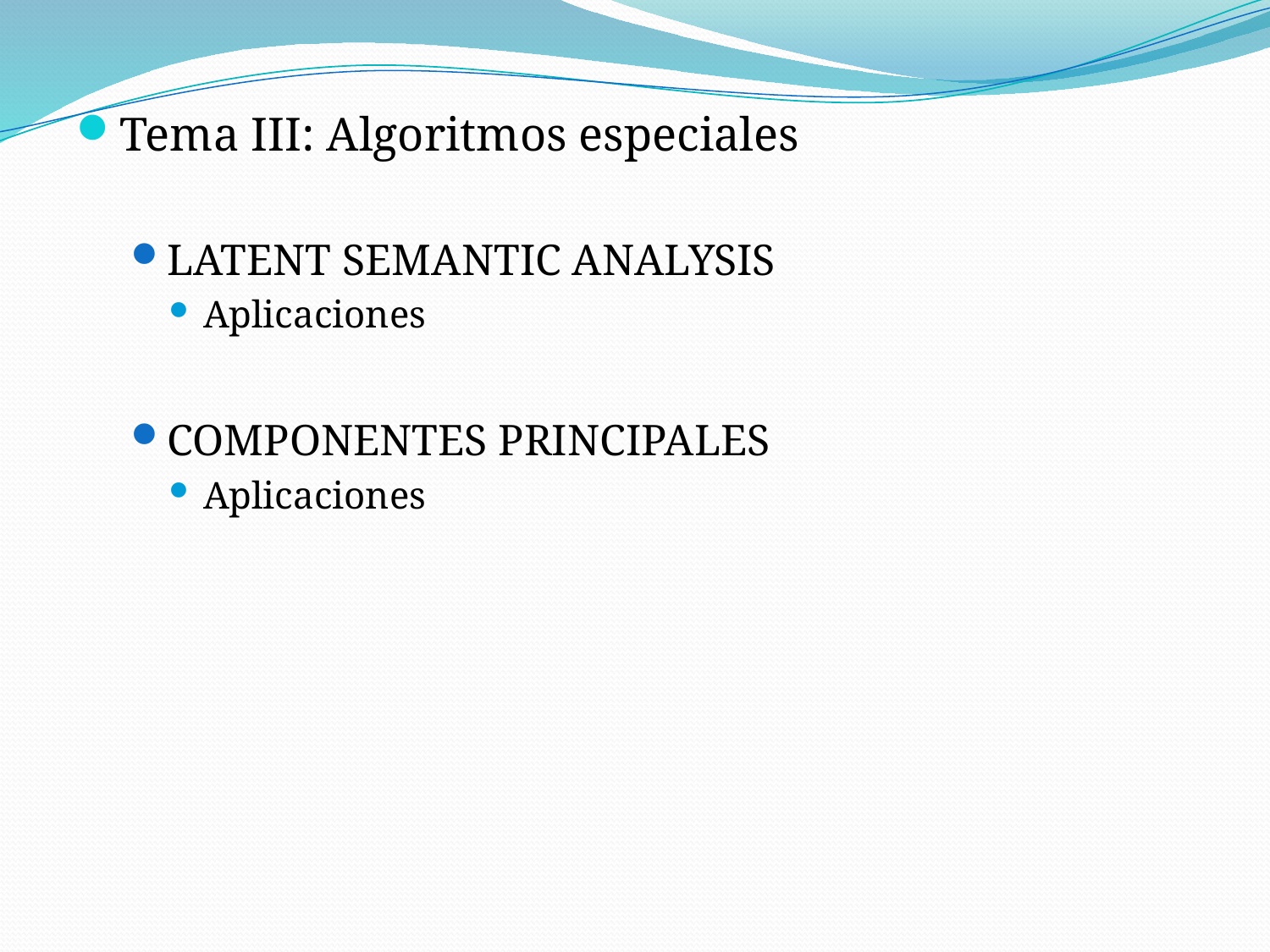

Tema III: Algoritmos especiales

LATENT SEMANTIC ANALYSIS
Aplicaciones

COMPONENTES PRINCIPALES
Aplicaciones